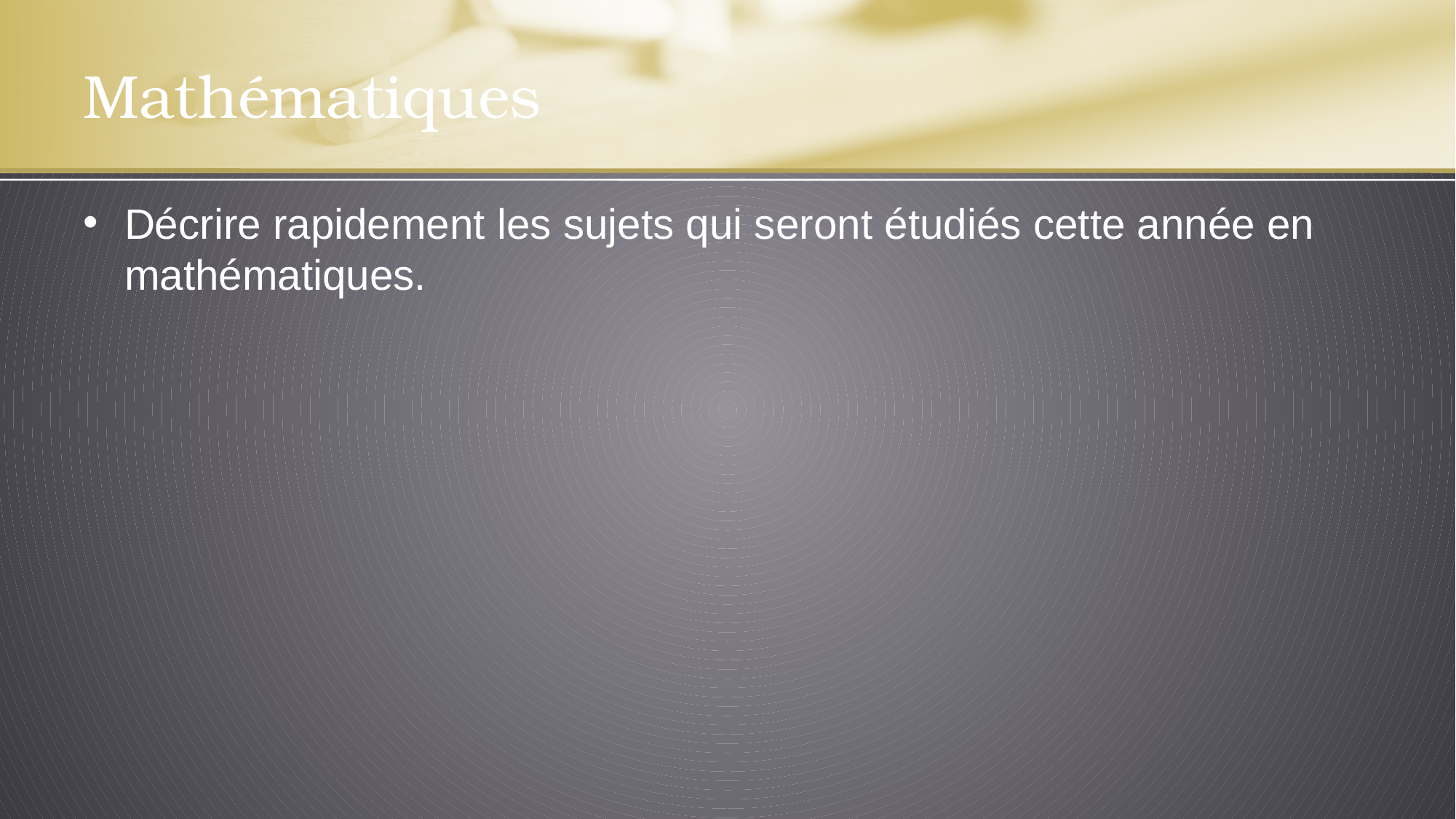

# Mathématiques
Décrire rapidement les sujets qui seront étudiés cette année en mathématiques.